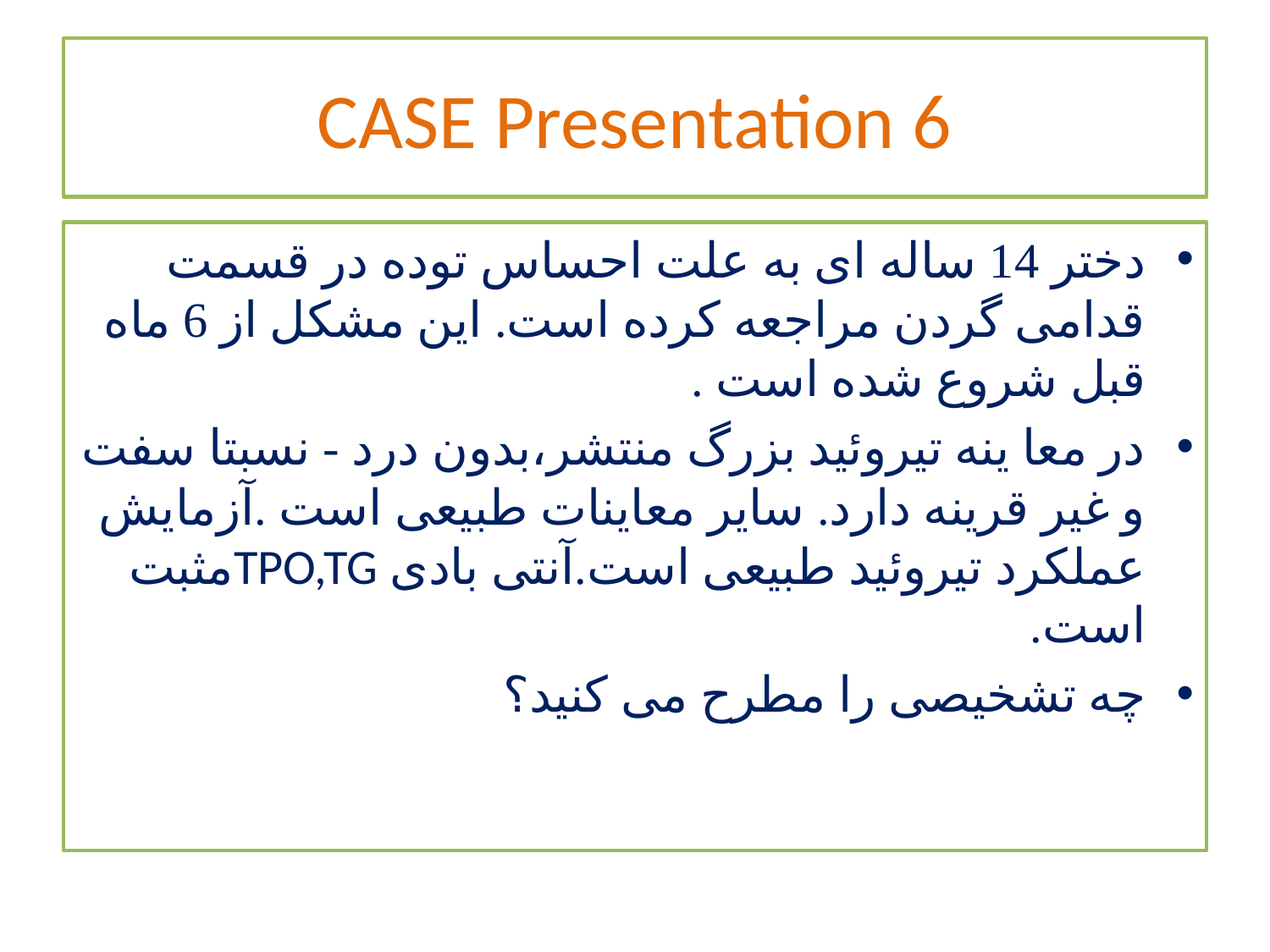

# CASE Presentation 6
دختر 14 ساله ای به علت احساس توده در قسمت قدامی گردن مراجعه کرده است. این مشکل از 6 ماه قبل شروع شده است .
در معا ینه تیروئید بزرگ منتشر،بدون درد - نسبتا سفت و غیر قرینه دارد. سایر معاینات طبیعی است .آزمایش عملکرد تیروئید طبیعی است.آنتی بادی TPO,TGمثبت است.
چه تشخیصی را مطرح می کنید؟